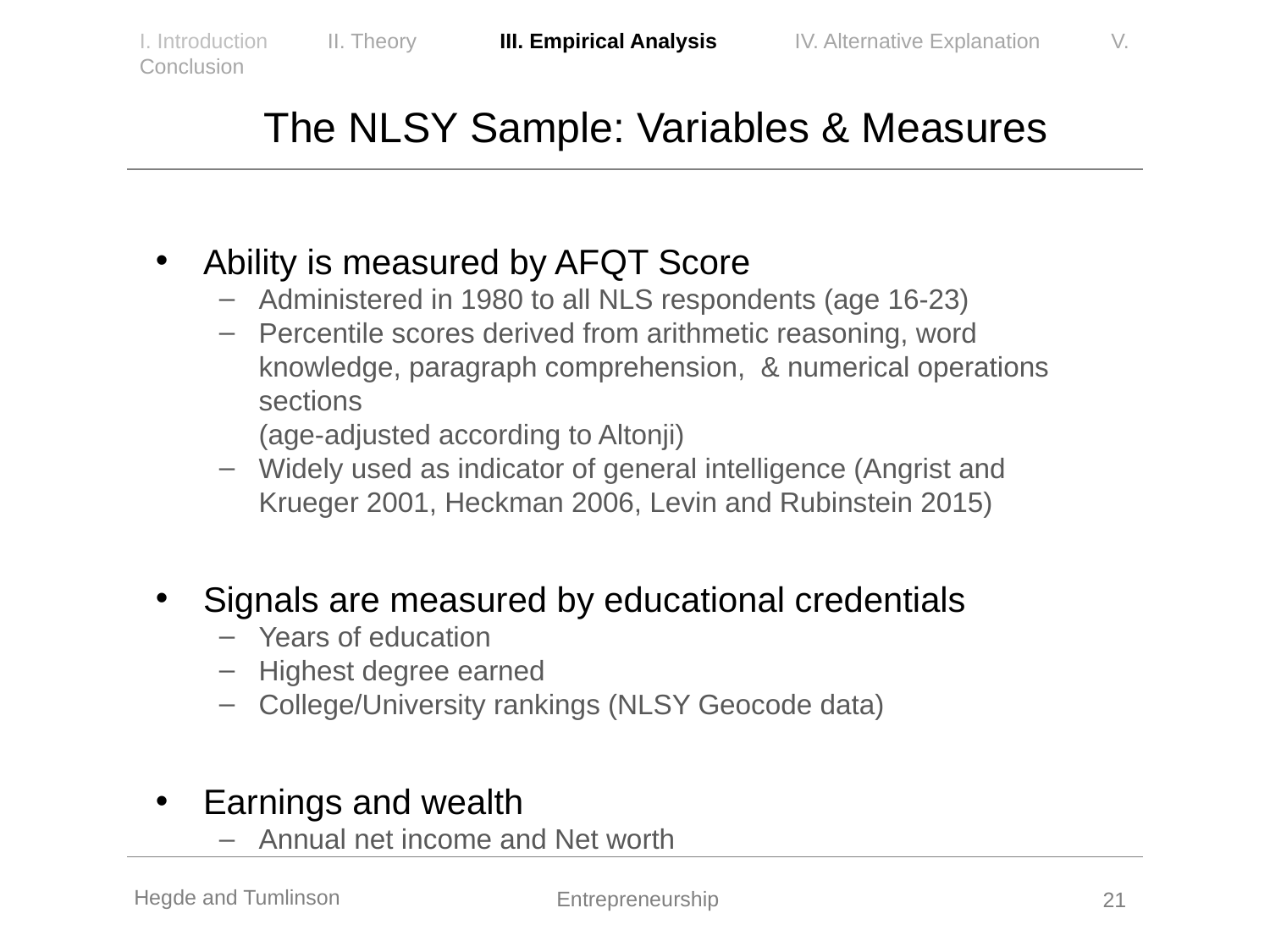

I. Introduction          II. Theory              III. Empirical Analysis             IV. Alternative Explanation            V. Conclusion
The NLSY Sample: Variables & Measures
Ability is measured by AFQT Score
Administered in 1980 to all NLS respondents (age 16-23)
Percentile scores derived from arithmetic reasoning, word knowledge, paragraph comprehension,  & numerical operations sections
(age-adjusted according to Altonji)
Widely used as indicator of general intelligence (Angrist and Krueger 2001, Heckman 2006, Levin and Rubinstein 2015)

Signals are measured by educational credentials
Years of education
Highest degree earned
College/University rankings (NLSY Geocode data)

Earnings and wealth
Annual net income and Net worth
21
Hegde and Tumlinson
Entrepreneurship